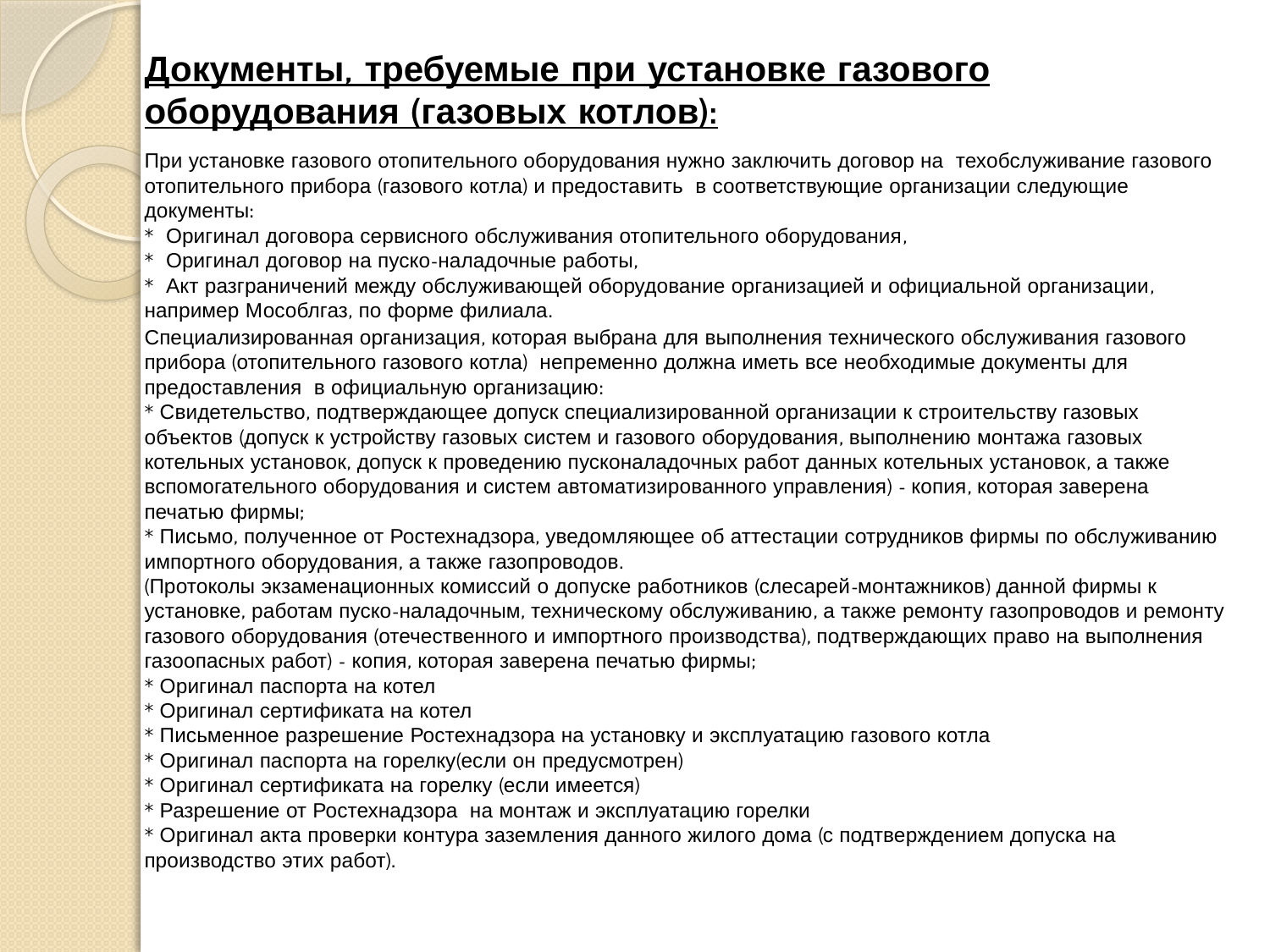

Документы, требуемые при установке газового оборудования (газовых котлов):
При установке газового отопительного оборудования нужно заключить договор на  техобслуживание газового отопительного прибора (газового котла) и предоставить  в соответствующие организации следующие документы:
*  Оригинал договора сервисного обслуживания отопительного оборудования, 
*  Оригинал договор на пуско-наладочные работы,
*  Акт разграничений между обслуживающей оборудование организацией и официальной организации, например Мособлгаз, по форме филиала.
	Специализированная организация, которая выбрана для выполнения технического обслуживания газового прибора (отопительного газового котла)  непременно должна иметь все необходимые документы для предоставления  в официальную организацию: 
* Свидетельство, подтверждающее допуск специализированной организации к строительству газовых объектов (допуск к устройству газовых систем и газового оборудования, выполнению монтажа газовых котельных установок, допуск к проведению пусконаладочных работ данных котельных установок, а также вспомогательного оборудования и систем автоматизированного управления) - копия, которая заверена печатью фирмы;
* Письмо, полученное от Ростехнадзора, уведомляющее об аттестации сотрудников фирмы по обслуживанию импортного оборудования, а также газопроводов. 
(Протоколы экзаменационных комиссий о допуске работников (слесарей-монтажников) данной фирмы к установке, работам пуско-наладочным, техническому обслуживанию, а также ремонту газопроводов и ремонту газового оборудования (отечественного и импортного производства), подтверждающих право на выполнения газоопасных работ) - копия, которая заверена печатью фирмы;
* Оригинал паспорта на котел
* Оригинал сертификата на котел
* Письменное разрешение Ростехнадзора на установку и эксплуатацию газового котла
* Оригинал паспорта на горелку(если он предусмотрен)
* Оригинал сертификата на горелку (если имеется)
* Разрешение от Ростехнадзора  на монтаж и эксплуатацию горелки
* Оригинал акта проверки контура заземления данного жилого дома (с подтверждением допуска на производство этих работ).